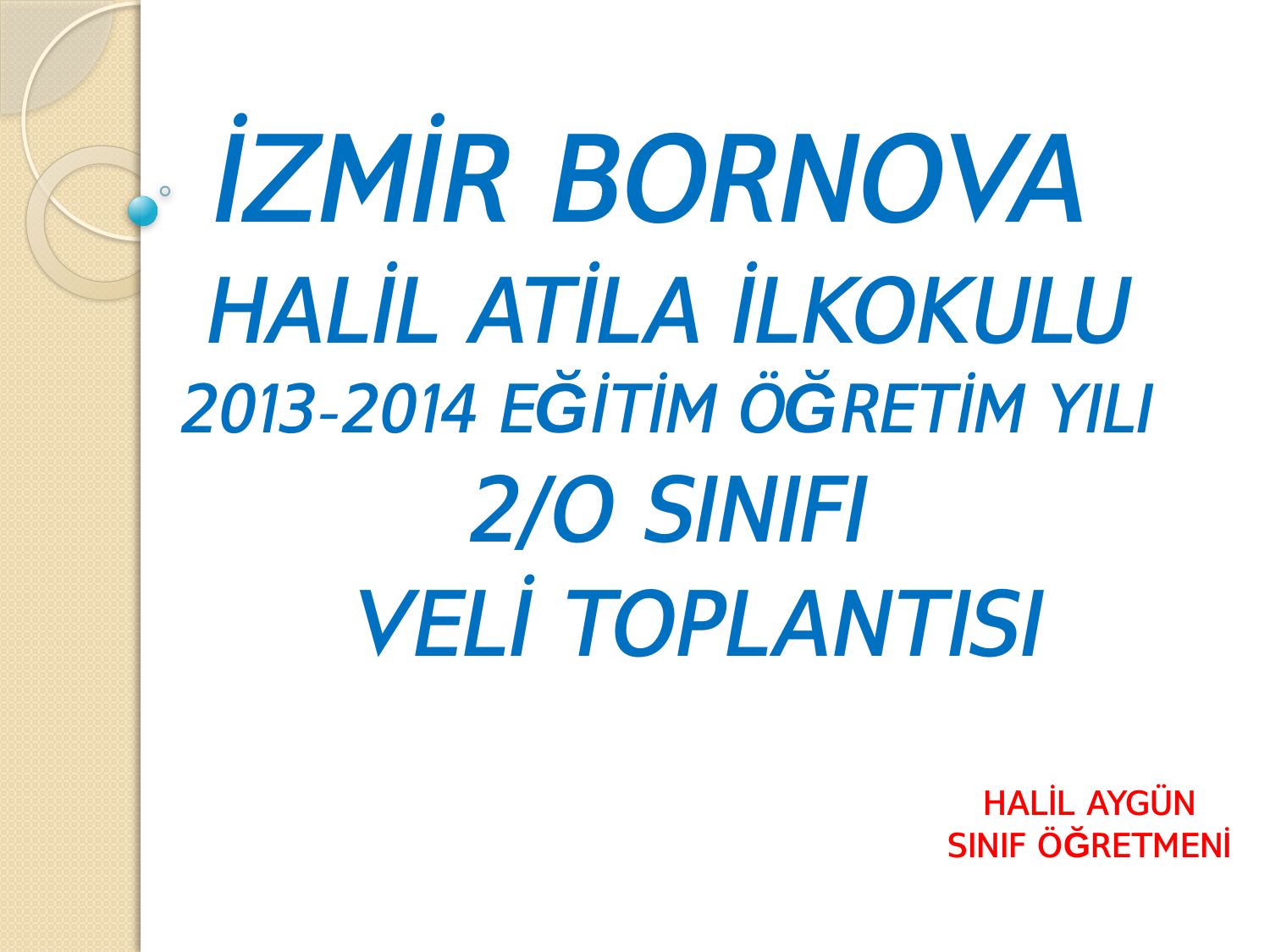

İZMİR BORNOVA
HALİL ATİLA İLKOKULU
2013-2014 EĞİTİM ÖĞRETİM YILI
2/O SINIFI
  VELİ TOPLANTISI

Halil aygün
SINIf öğretmeni